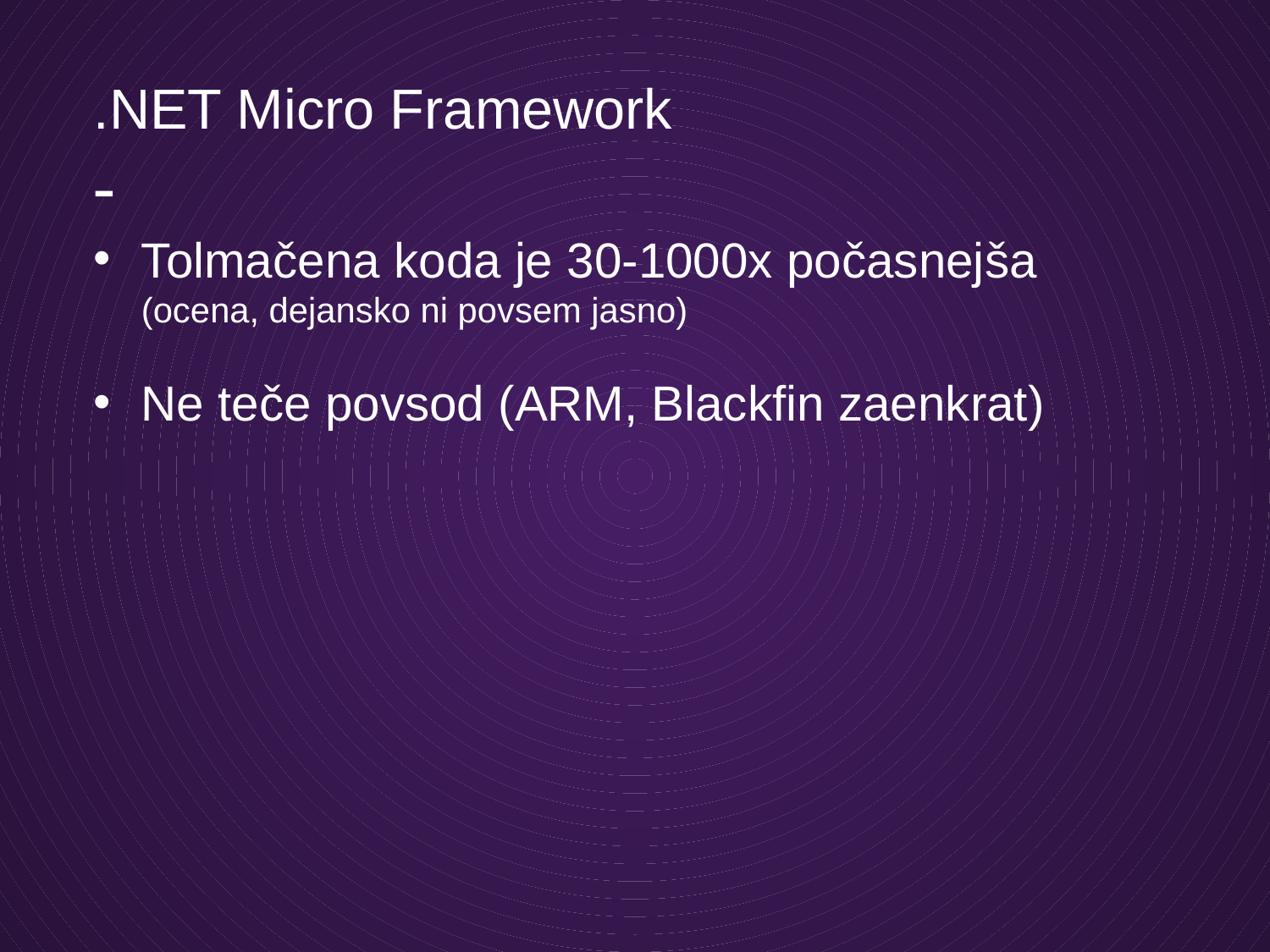

# .NET Micro Framework
-
Tolmačena koda je 30-1000x počasnejša
(ocena, dejansko ni povsem jasno)
Ne teče povsod (ARM, Blackfin zaenkrat)